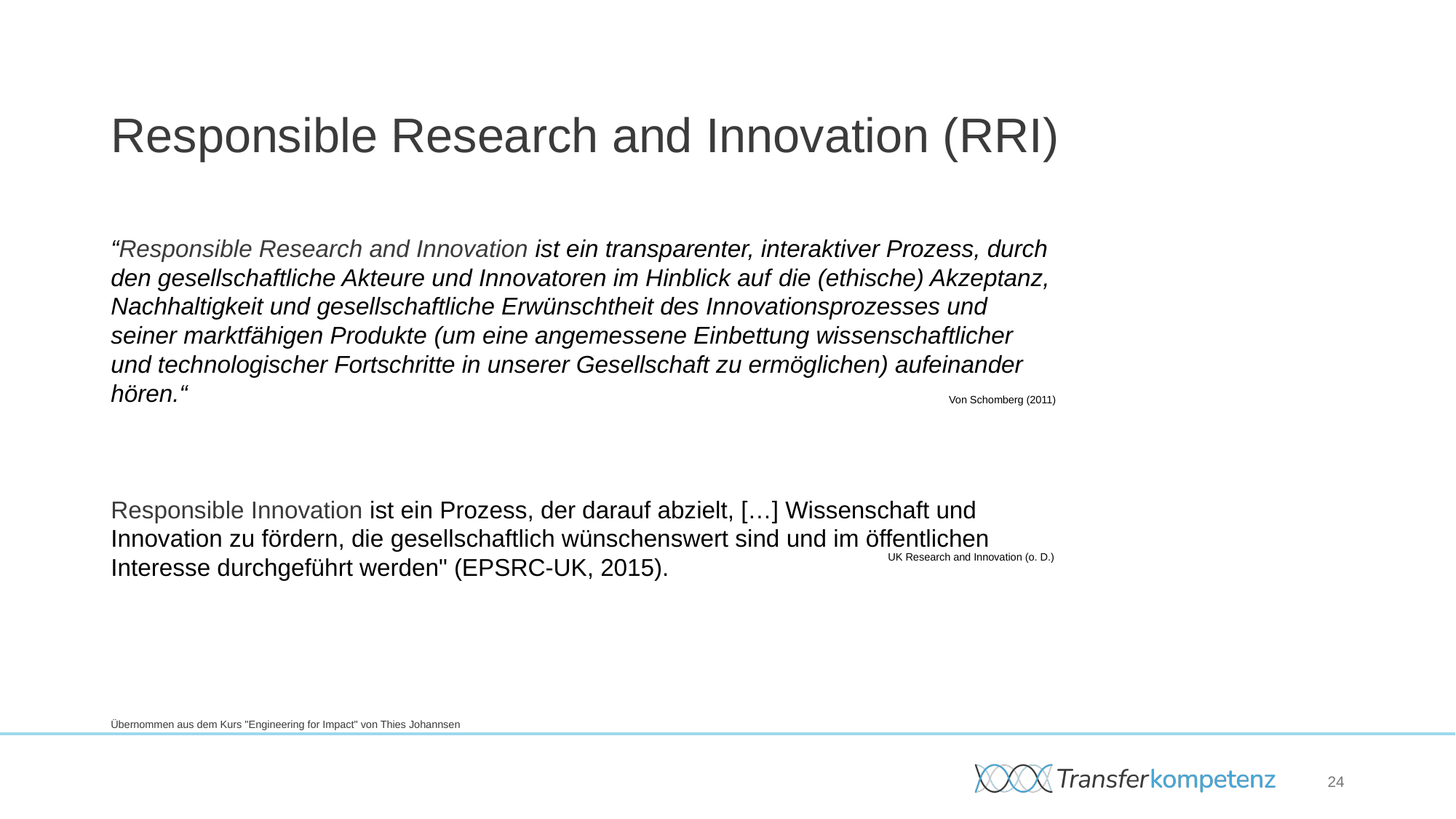

# Responsible Research and Innovation (RRI)
“Responsible Research and Innovation ist ein transparenter, interaktiver Prozess, durch den gesellschaftliche Akteure und Innovatoren im Hinblick auf die (ethische) Akzeptanz, Nachhaltigkeit und gesellschaftliche Erwünschtheit des Innovationsprozesses und seiner marktfähigen Produkte (um eine angemessene Einbettung wissenschaftlicher und technologischer Fortschritte in unserer Gesellschaft zu ermöglichen) aufeinander hören.“

Responsible Innovation ist ein Prozess, der darauf abzielt, […] Wissenschaft und Innovation zu fördern, die gesellschaftlich wünschenswert sind und im öffentlichen Interesse durchgeführt werden" (EPSRC-UK, 2015).

Von Schomberg (2011)
UK Research and Innovation (o. D.)
Übernommen aus dem Kurs "Engineering for Impact" von Thies Johannsen
24